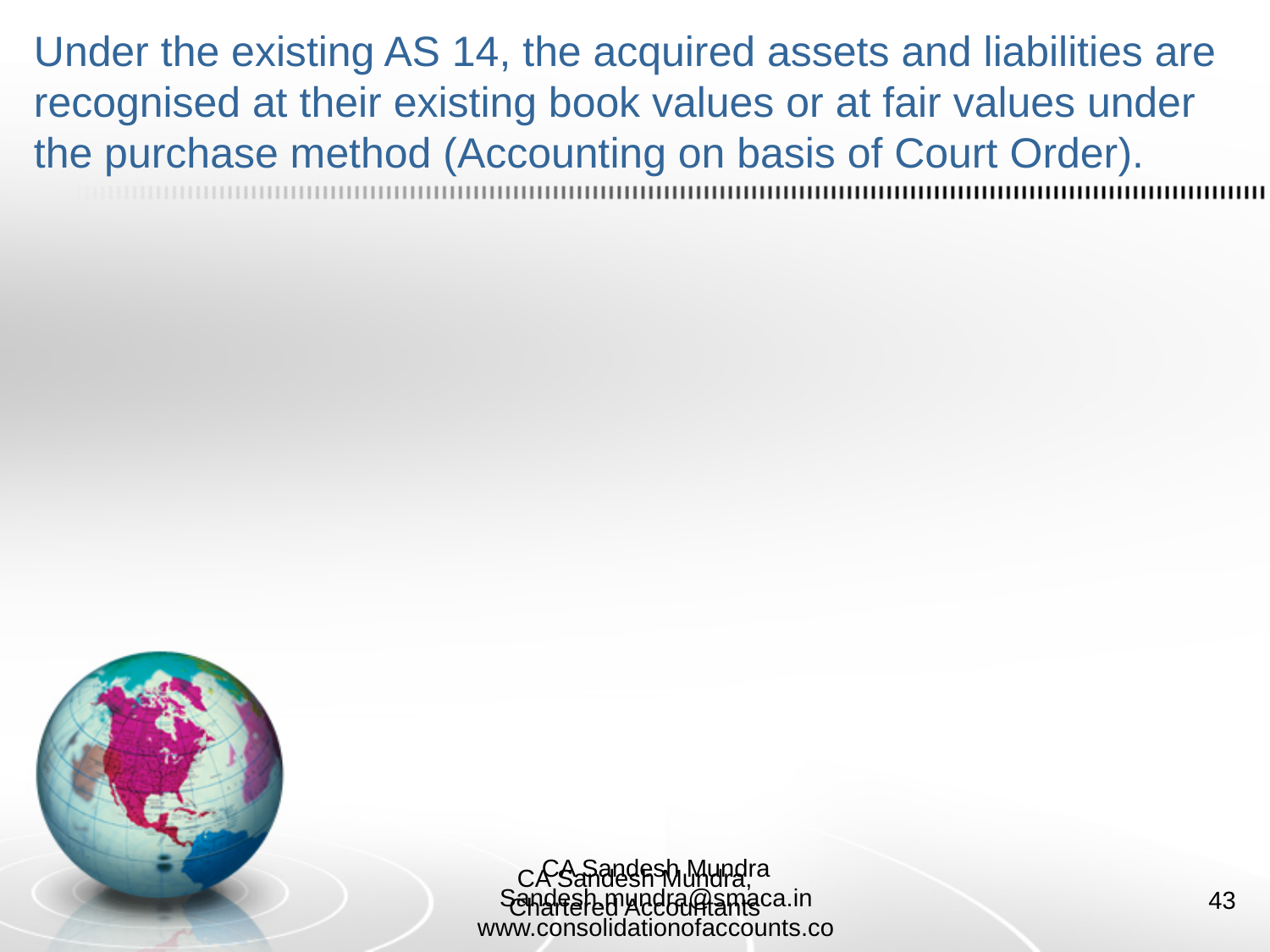

# Under the existing AS 14, the acquired assets and liabilities are recognised at their existing book values or at fair values under the purchase method (Accounting on basis of Court Order).

CA Sandesh Mundra,
Chartered Accountants
43